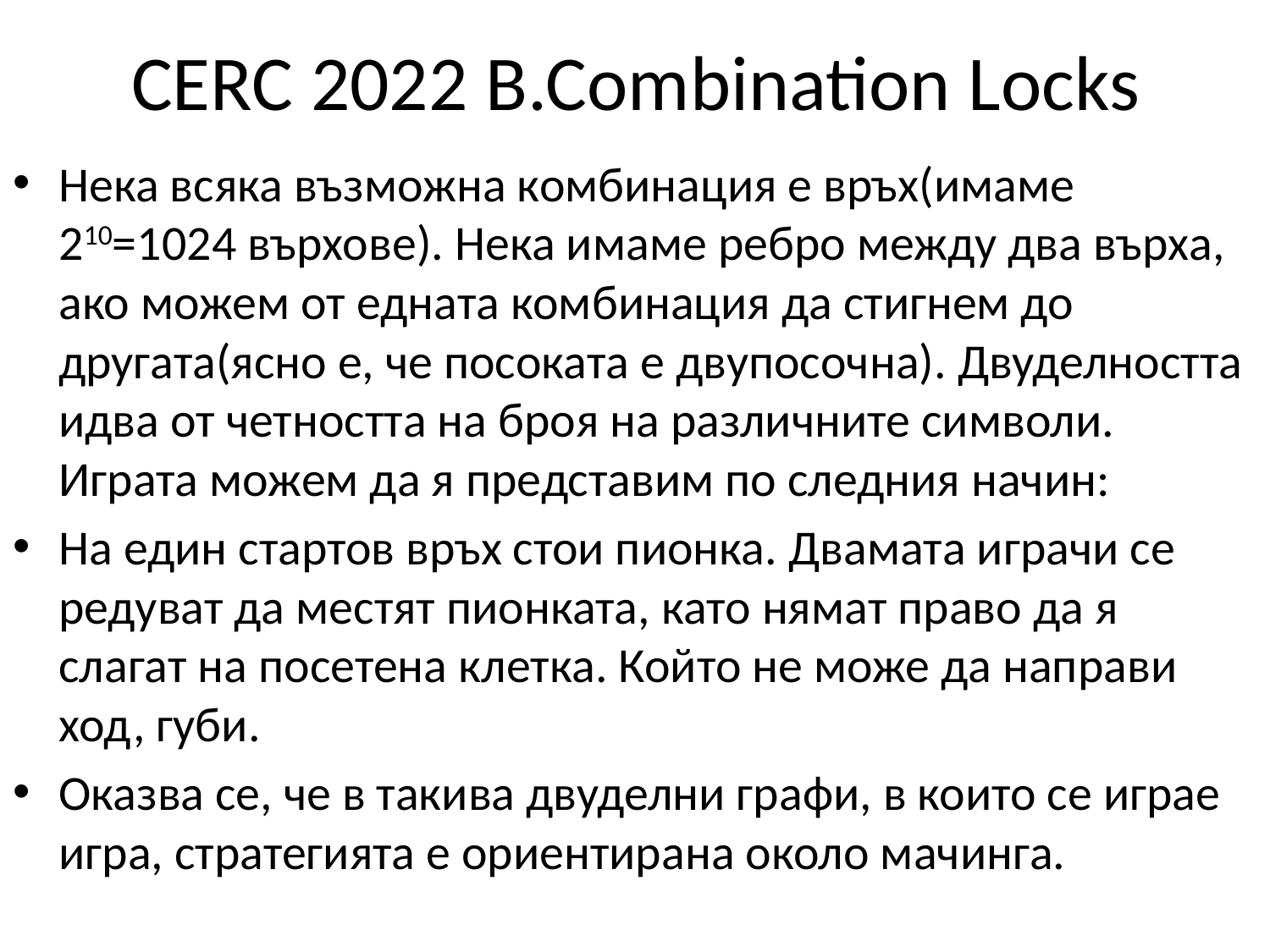

# CERC 2022 B.Combination Locks
Нека всяка възможна комбинация е връх(имаме 210=1024 върхове). Нека имаме ребро между два върха, ако можем от едната комбинация да стигнем до другата(ясно е, че посоката е двупосочна). Двуделността идва от четността на броя на различните символи. Играта можем да я представим по следния начин:
На един стартов връх стои пионка. Двамата играчи се редуват да местят пионката, като нямат право да я слагат на посетена клетка. Който не може да направи ход, губи.
Оказва се, че в такива двуделни графи, в които се играе игра, стратегията е ориентирана около мачинга.